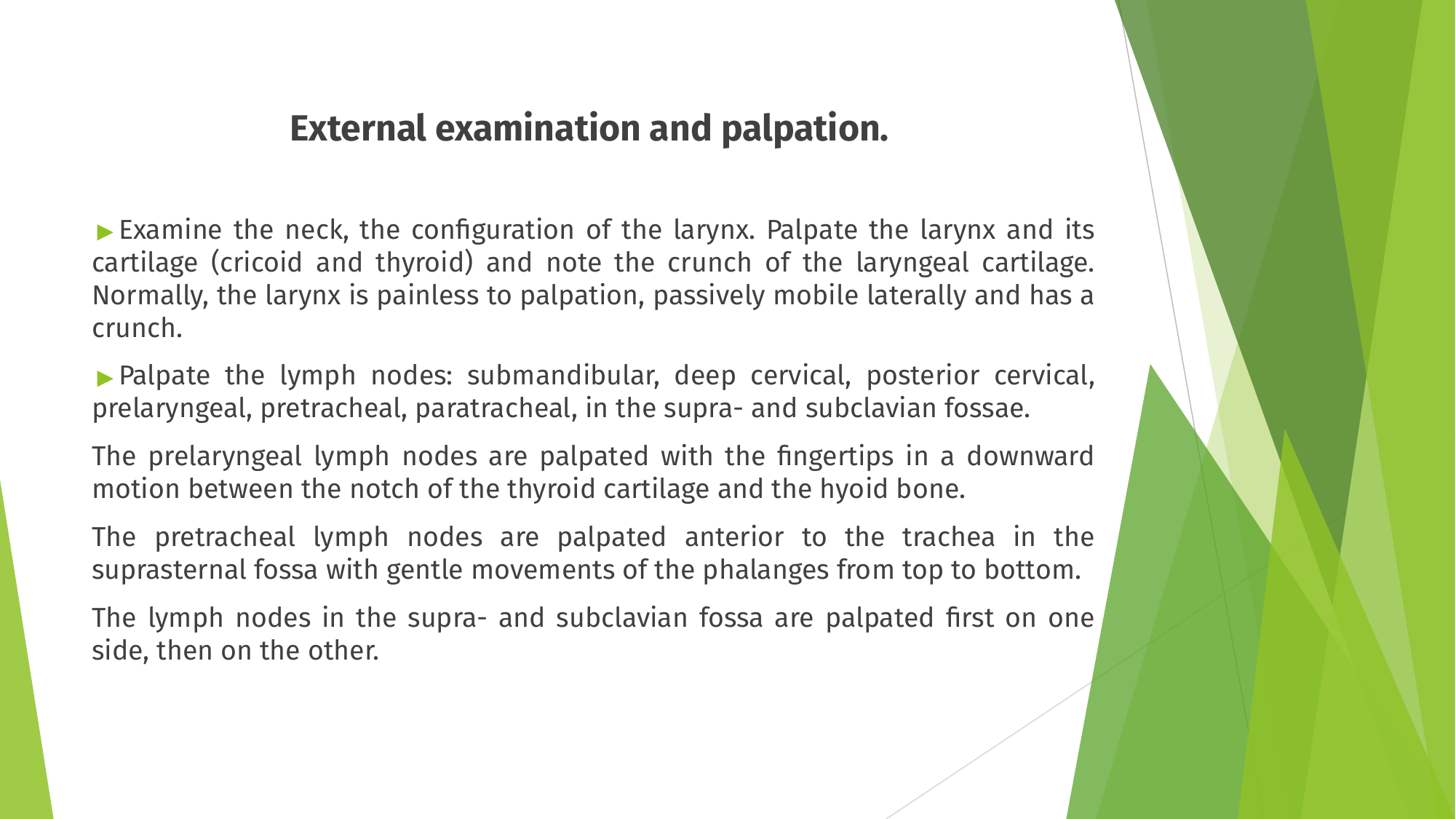

External examination and palpation.

Examine the neck, the configuration of the larynx. Palpate the larynx and its cartilage (cricoid and thyroid) and note the crunch of the laryngeal cartilage. Normally, the larynx is painless to palpation, passively mobile laterally and has a crunch.
Palpate the lymph nodes: submandibular, deep cervical, posterior cervical, prelaryngeal, pretracheal, paratracheal, in the supra- and subclavian fossae.
The prelaryngeal lymph nodes are palpated with the fingertips in a downward motion between the notch of the thyroid cartilage and the hyoid bone.
The pretracheal lymph nodes are palpated anterior to the trachea in the suprasternal fossa with gentle movements of the phalanges from top to bottom.
The lymph nodes in the supra- and subclavian fossa are palpated first on one side, then on the other.